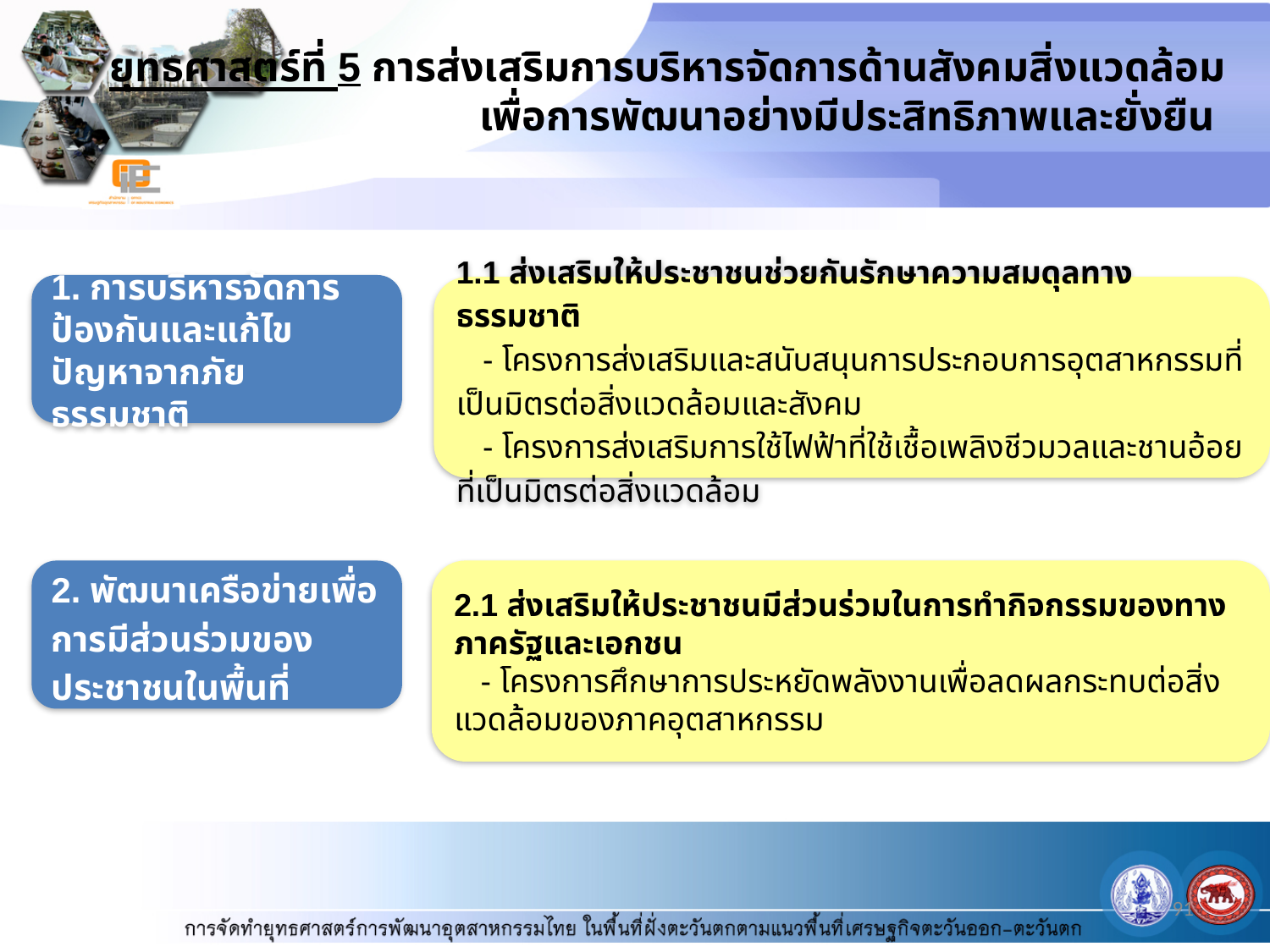

# ยุทธศาสตร์ที่ 5 การส่งเสริมการบริหารจัดการด้านสังคมสิ่งแวดล้อม เพื่อการพัฒนาอย่างมีประสิทธิภาพและยั่งยืน
1. การบริหารจัดการป้องกันและแก้ไขปัญหาจากภัยธรรมชาติ
1.1 ส่งเสริมให้ประชาชนช่วยกันรักษาความสมดุลทางธรรมชาติ
   - โครงการส่งเสริมและสนับสนุนการประกอบการอุตสาหกรรมที่เป็นมิตรต่อสิ่งแวดล้อมและสังคม
   - โครงการส่งเสริมการใช้ไฟฟ้าที่ใช้เชื้อเพลิงชีวมวลและชานอ้อย ที่เป็นมิตรต่อสิ่งแวดล้อม
2. พัฒนาเครือข่ายเพื่อการมีส่วนร่วมของประชาชนในพื้นที่
2.1 ส่งเสริมให้ประชาชนมีส่วนร่วมในการทำกิจกรรมของทางภาครัฐและเอกชน
   - โครงการศึกษาการประหยัดพลังงานเพื่อลดผลกระทบต่อสิ่งแวดล้อมของภาคอุตสาหกรรม
91